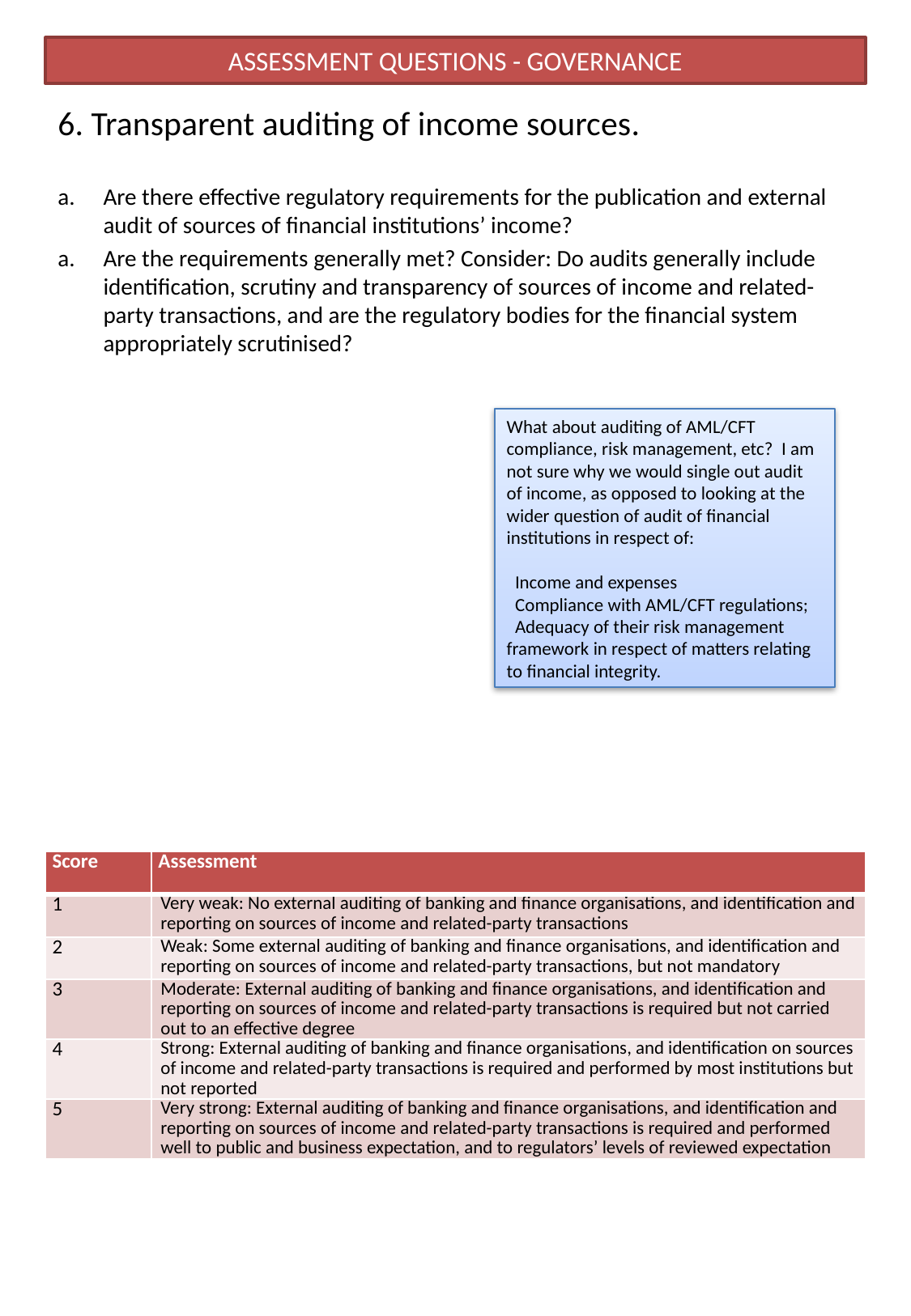

ASSESSMENT QUESTIONS - GOVERNANCE
# 6. Transparent auditing of income sources.
Are there effective regulatory requirements for the publication and external audit of sources of financial institutions’ income?
Are the requirements generally met? Consider: Do audits generally include identification, scrutiny and transparency of sources of income and related-party transactions, and are the regulatory bodies for the financial system appropriately scrutinised?
What about auditing of AML/CFT compliance, risk management, etc?  I am not sure why we would single out audit of income, as opposed to looking at the wider question of audit of financial institutions in respect of:

  Income and expenses
  Compliance with AML/CFT regulations;
  Adequacy of their risk management framework in respect of matters relating to financial integrity.
| Score | Assessment |
| --- | --- |
| 1 | Very weak: No external auditing of banking and finance organisations, and identification and reporting on sources of income and related-party transactions |
| 2 | Weak: Some external auditing of banking and finance organisations, and identification and reporting on sources of income and related-party transactions, but not mandatory |
| 3 | Moderate: External auditing of banking and finance organisations, and identification and reporting on sources of income and related-party transactions is required but not carried out to an effective degree |
| 4 | Strong: External auditing of banking and finance organisations, and identification on sources of income and related-party transactions is required and performed by most institutions but not reported |
| 5 | Very strong: External auditing of banking and finance organisations, and identification and reporting on sources of income and related-party transactions is required and performed well to public and business expectation, and to regulators’ levels of reviewed expectation |